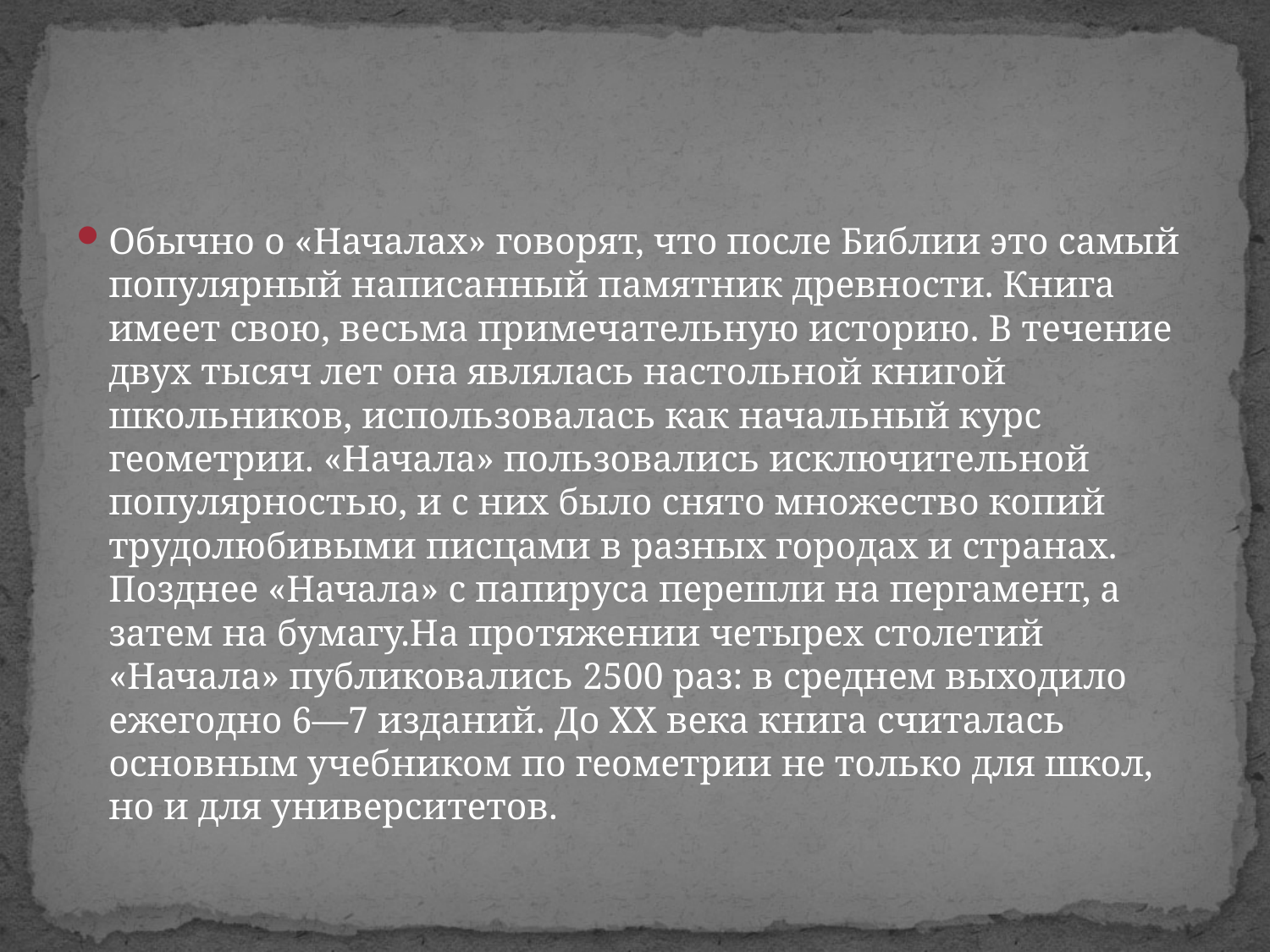

#
Обычно о «Началах» говорят, что после Библии это самый популярный написанный памятник древности. Книга имеет свою, весьма примечательную историю. В течение двух тысяч лет она являлась настольной книгой школьников, использовалась как начальный курс геометрии. «Начала» пользовались исключительной популярностью, и с них было снято множество копий трудолюбивыми писцами в разных городах и странах. Позднее «Начала» с папируса перешли на пергамент, а затем на бумагу.На протяжении четырех столетий «Начала» публиковались 2500 раз: в среднем выходило ежегодно 6—7 изданий. До XX века книга считалась основным учебником по геометрии не только для школ, но и для университетов.